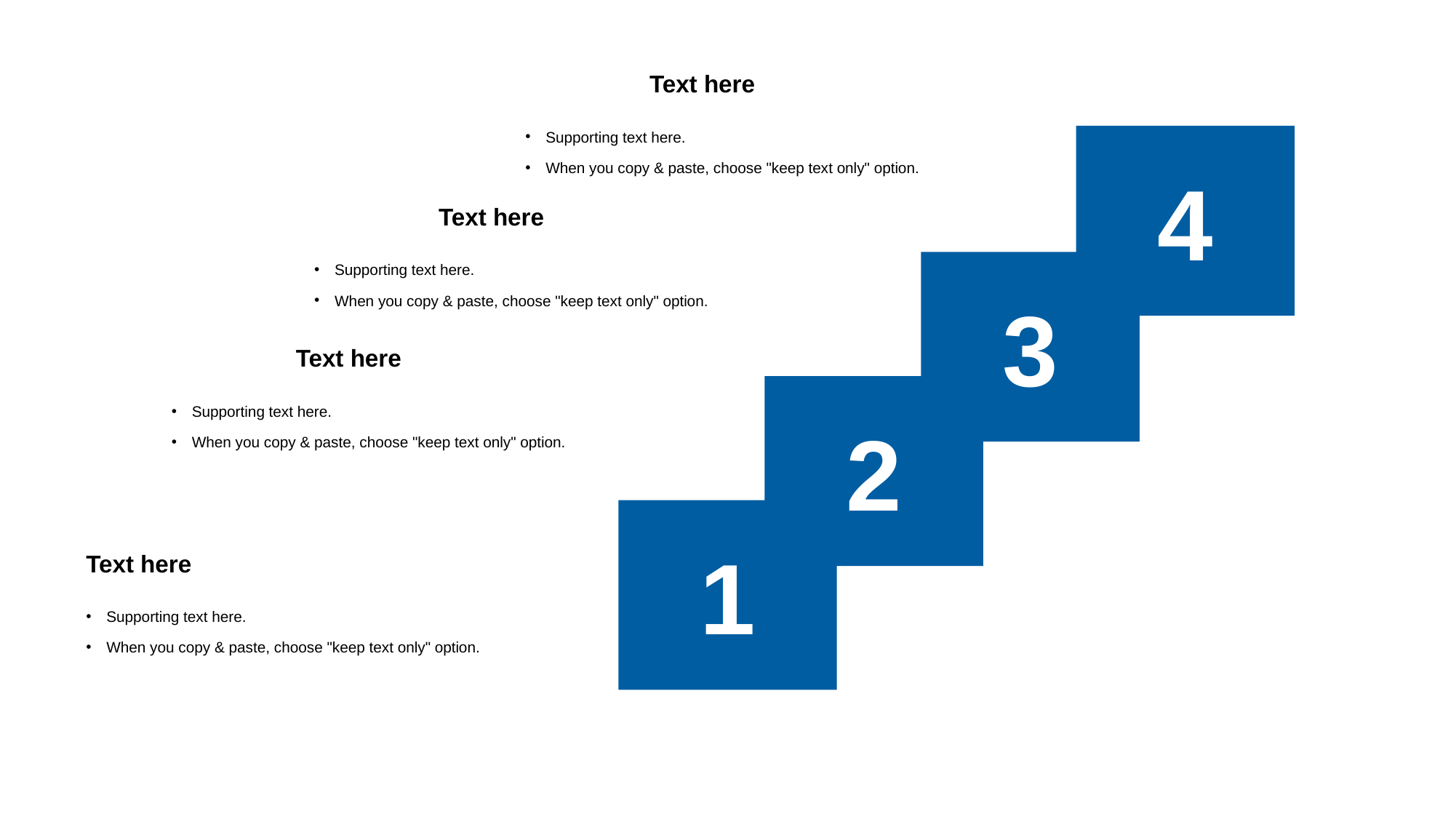

Text here
Supporting text here.
When you copy & paste, choose "keep text only" option.
4
Text here
Supporting text here.
When you copy & paste, choose "keep text only" option.
3
Text here
2
Supporting text here.
When you copy & paste, choose "keep text only" option.
1
Text here
Supporting text here.
When you copy & paste, choose "keep text only" option.